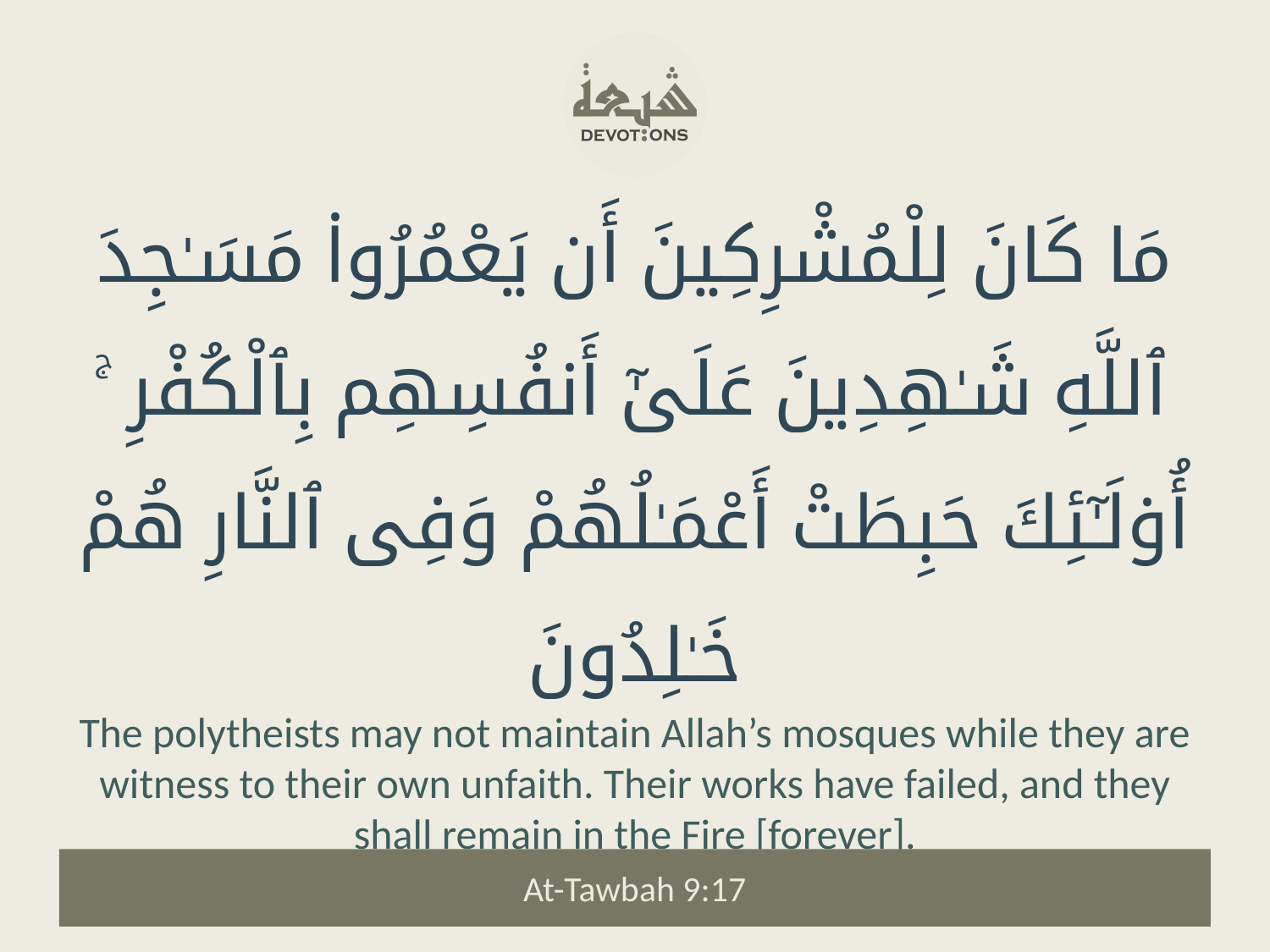

مَا كَانَ لِلْمُشْرِكِينَ أَن يَعْمُرُوا۟ مَسَـٰجِدَ ٱللَّهِ شَـٰهِدِينَ عَلَىٰٓ أَنفُسِهِم بِٱلْكُفْرِ ۚ أُو۟لَـٰٓئِكَ حَبِطَتْ أَعْمَـٰلُهُمْ وَفِى ٱلنَّارِ هُمْ خَـٰلِدُونَ
The polytheists may not maintain Allah’s mosques while they are witness to their own unfaith. Their works have failed, and they shall remain in the Fire [forever].
At-Tawbah 9:17